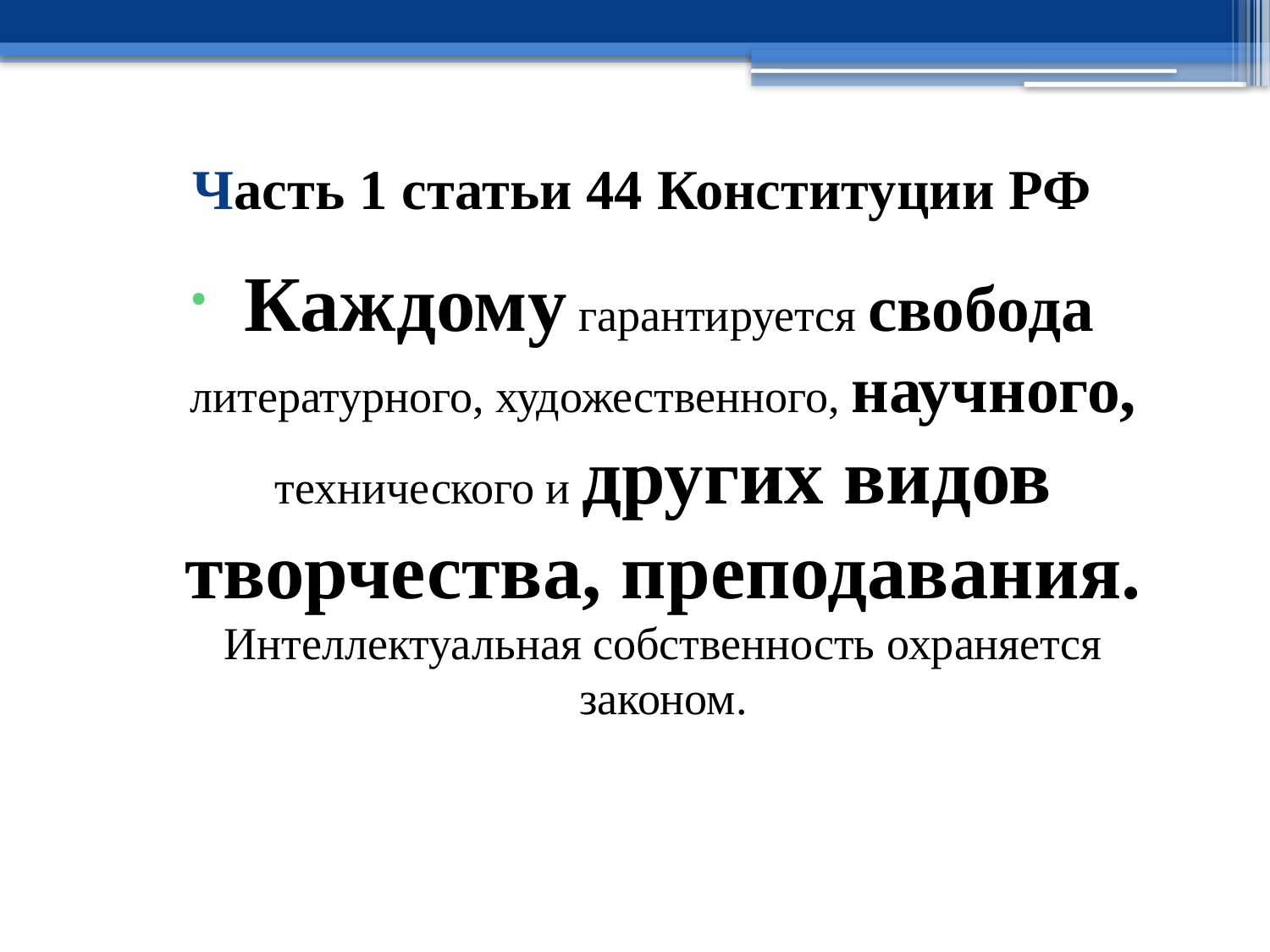

# Часть 1 статьи 44 Конституции РФ
 Каждому гарантируется свобода литературного, художественного, научного, технического и других видов творчества, преподавания. Интеллектуальная собственность охраняется законом.